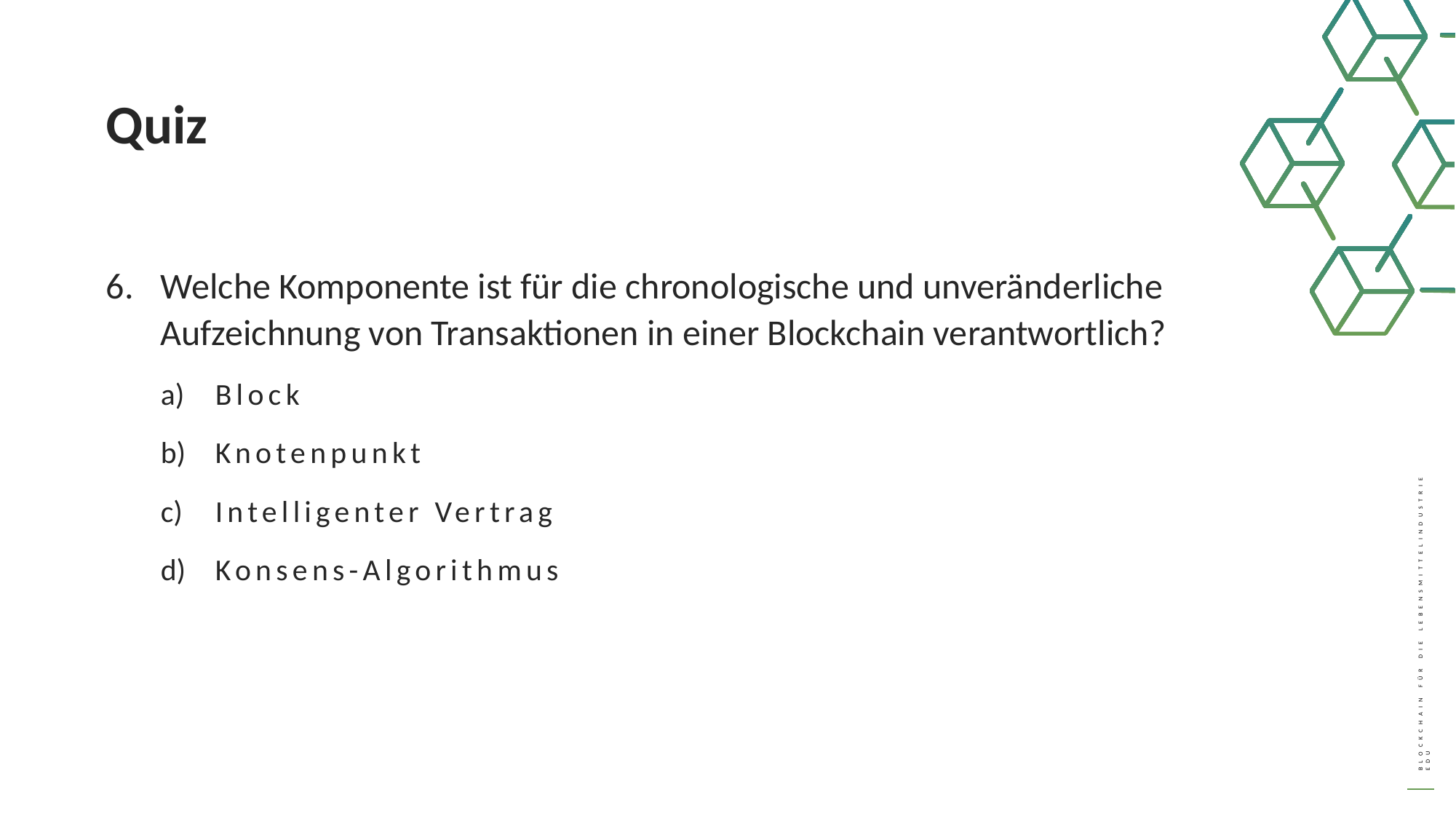

Quiz
Welche Komponente ist für die chronologische und unveränderliche Aufzeichnung von Transaktionen in einer Blockchain verantwortlich?
Block
Knotenpunkt
Intelligenter Vertrag
Konsens-Algorithmus